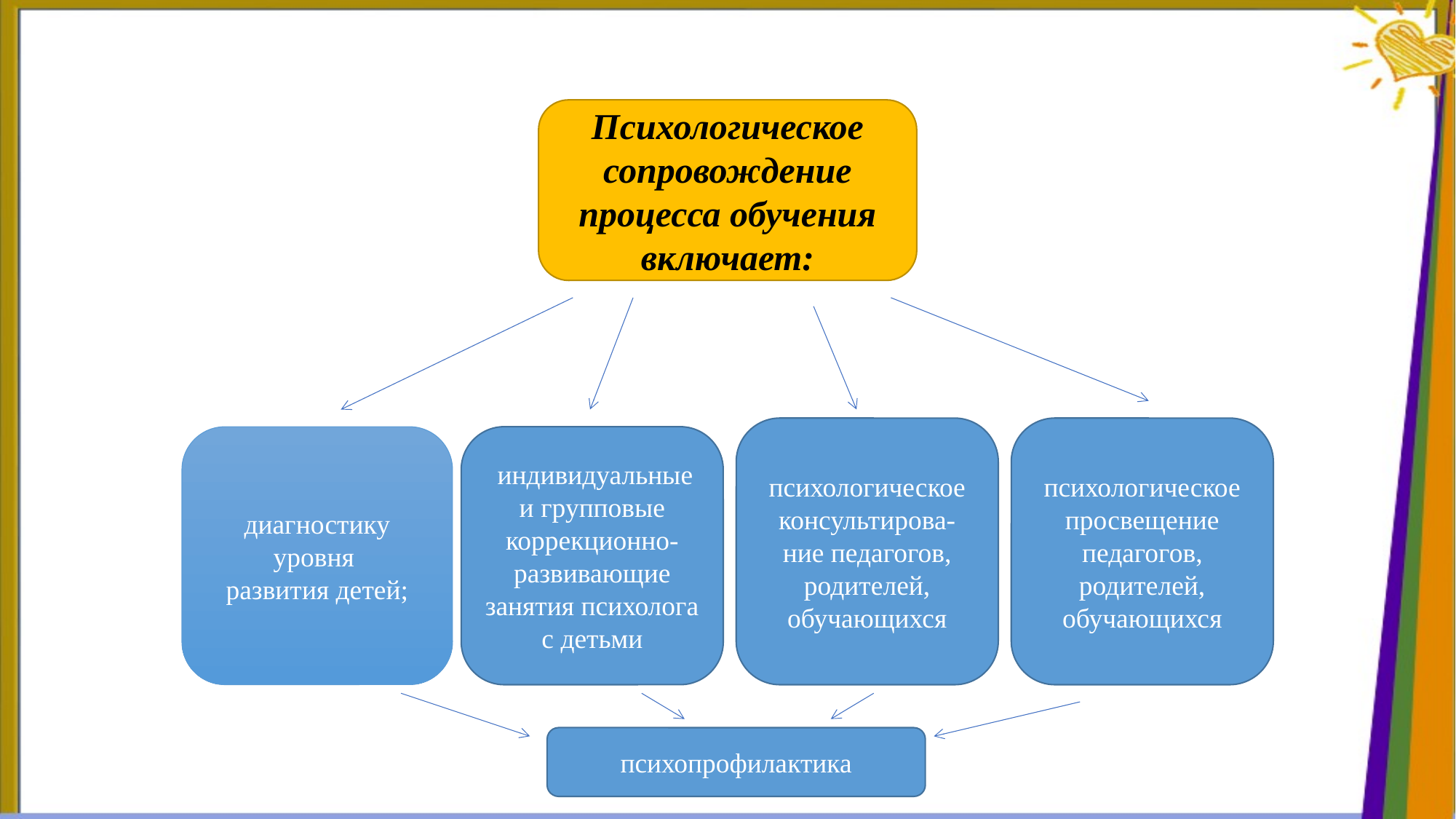

Психологическое сопровождение процесса обучения включает:
психологическое консультирова-
ние педагогов, родителей, обучающихся
психологическое просвещение педагогов, родителей, обучающихся
диагностику уровня
развития детей;
 индивидуальные и групповые коррекционно-развивающие занятия психолога с детьми
психопрофилактика